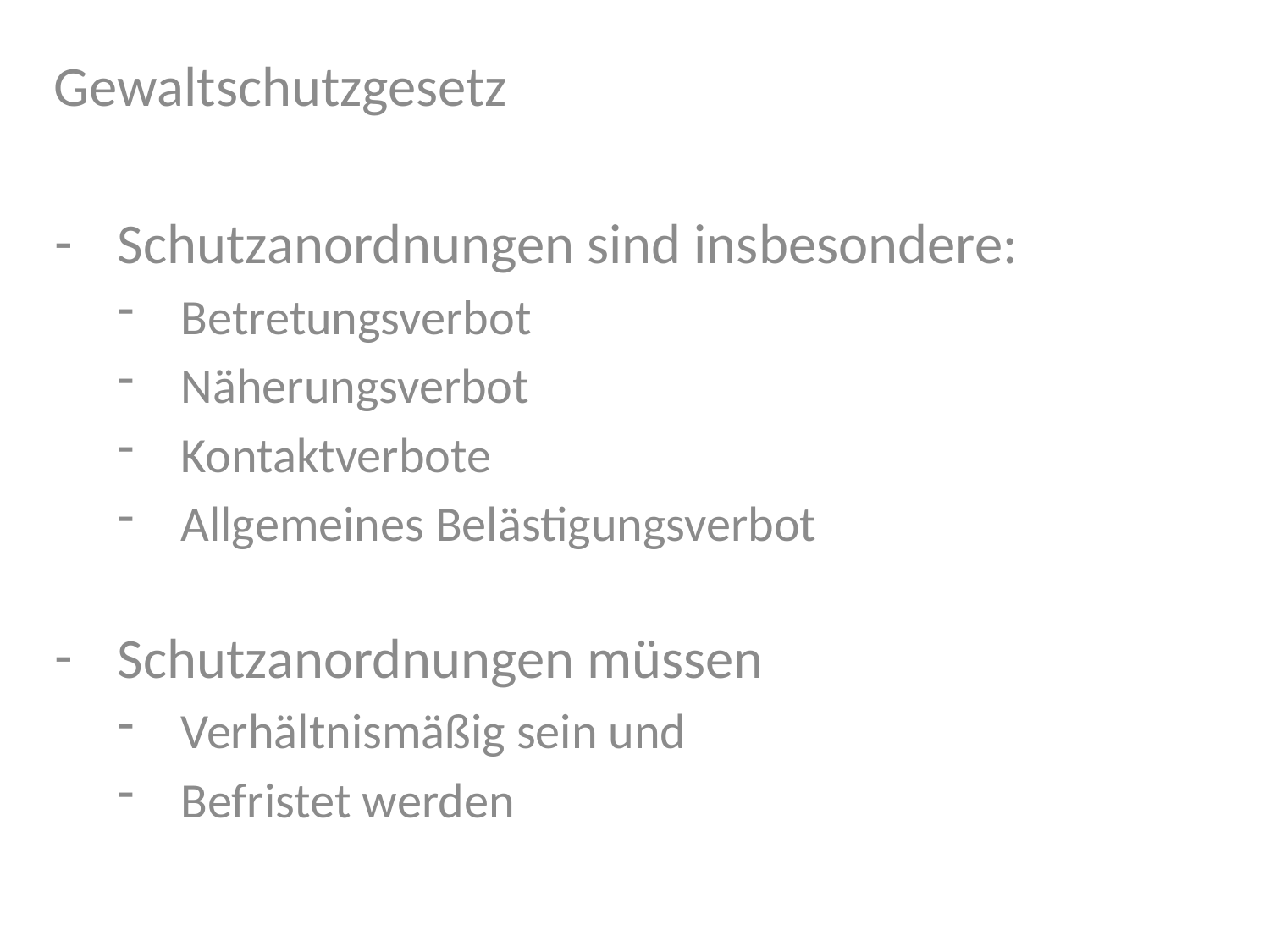

Gewaltschutzgesetz

Schutzanordnungen sind insbesondere:
Betretungsverbot
Näherungsverbot
Kontaktverbote
Allgemeines Belästigungsverbot
Schutzanordnungen müssen
Verhältnismäßig sein und
Befristet werden